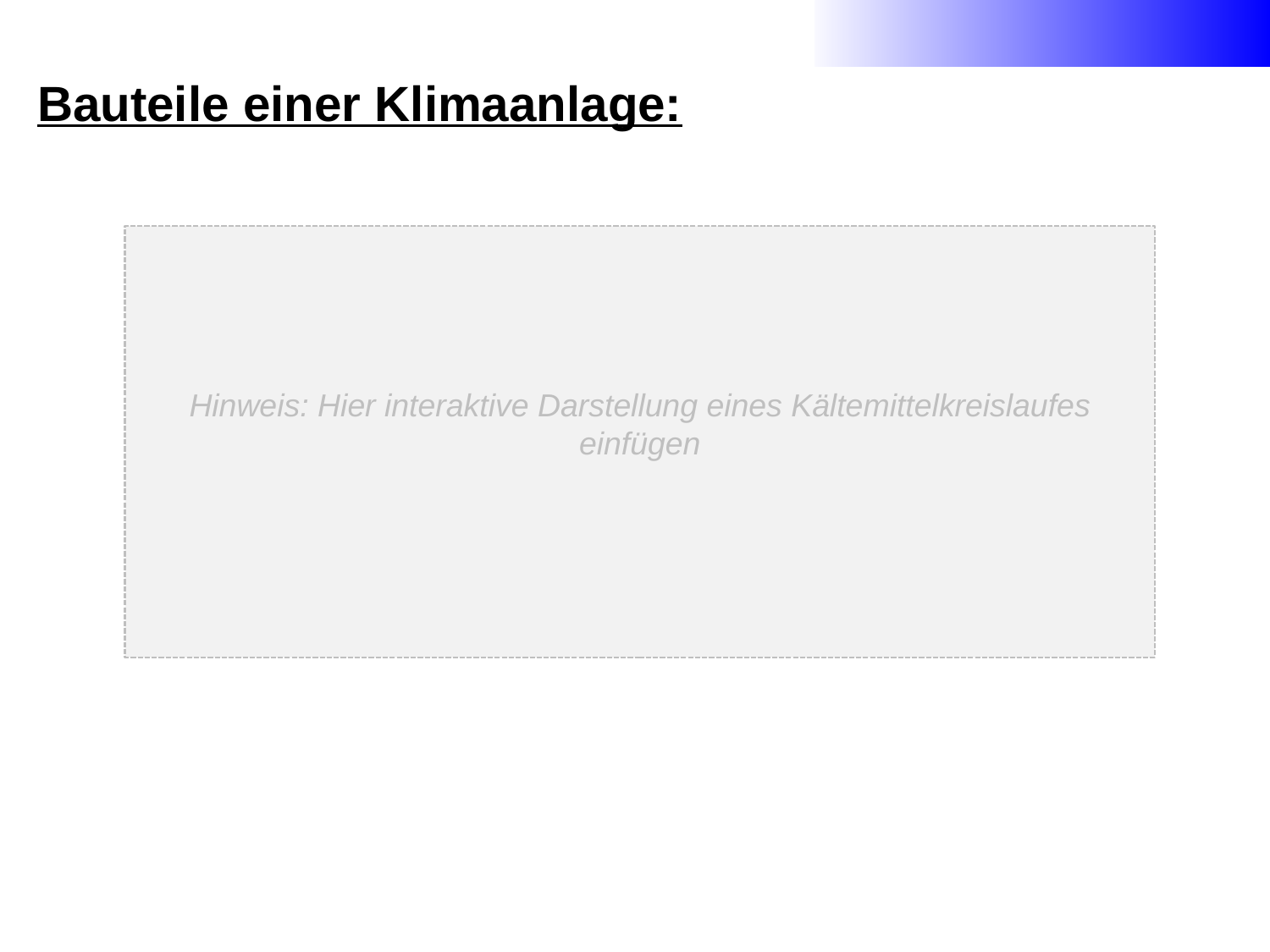

Bauteile einer Klimaanlage:

Hinweis: Hier interaktive Darstellung eines Kältemittelkreislaufes einfügen